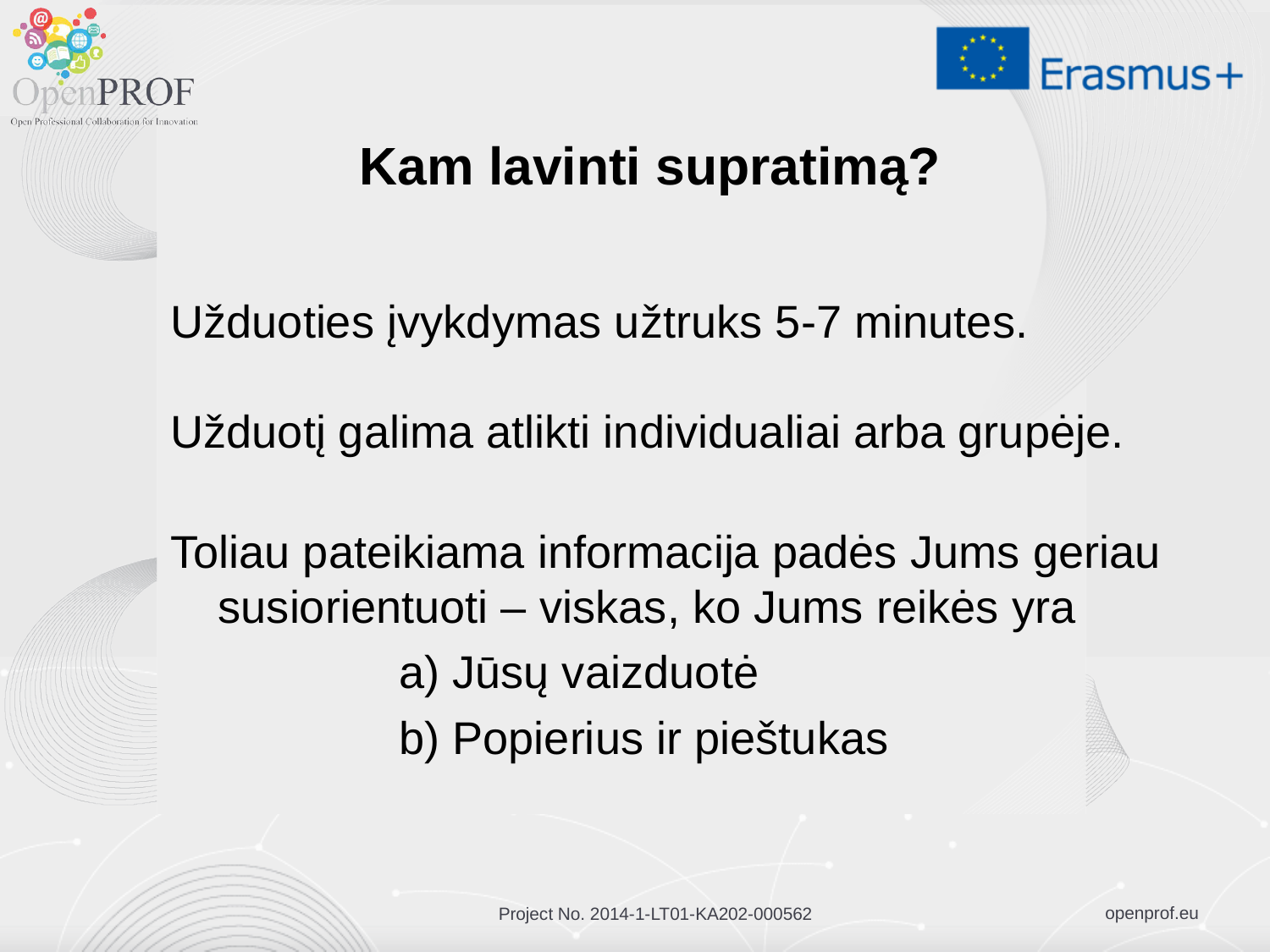

# Kam lavinti supratimą?
Užduoties įvykdymas užtruks 5-7 minutes.

Užduotį galima atlikti individualiai arba grupėje.

Toliau pateikiama informacija padės Jums geriau susiorientuoti – viskas, ko Jums reikės yra
                  a) Jūsų vaizduotė
                  b) Popierius ir pieštukas